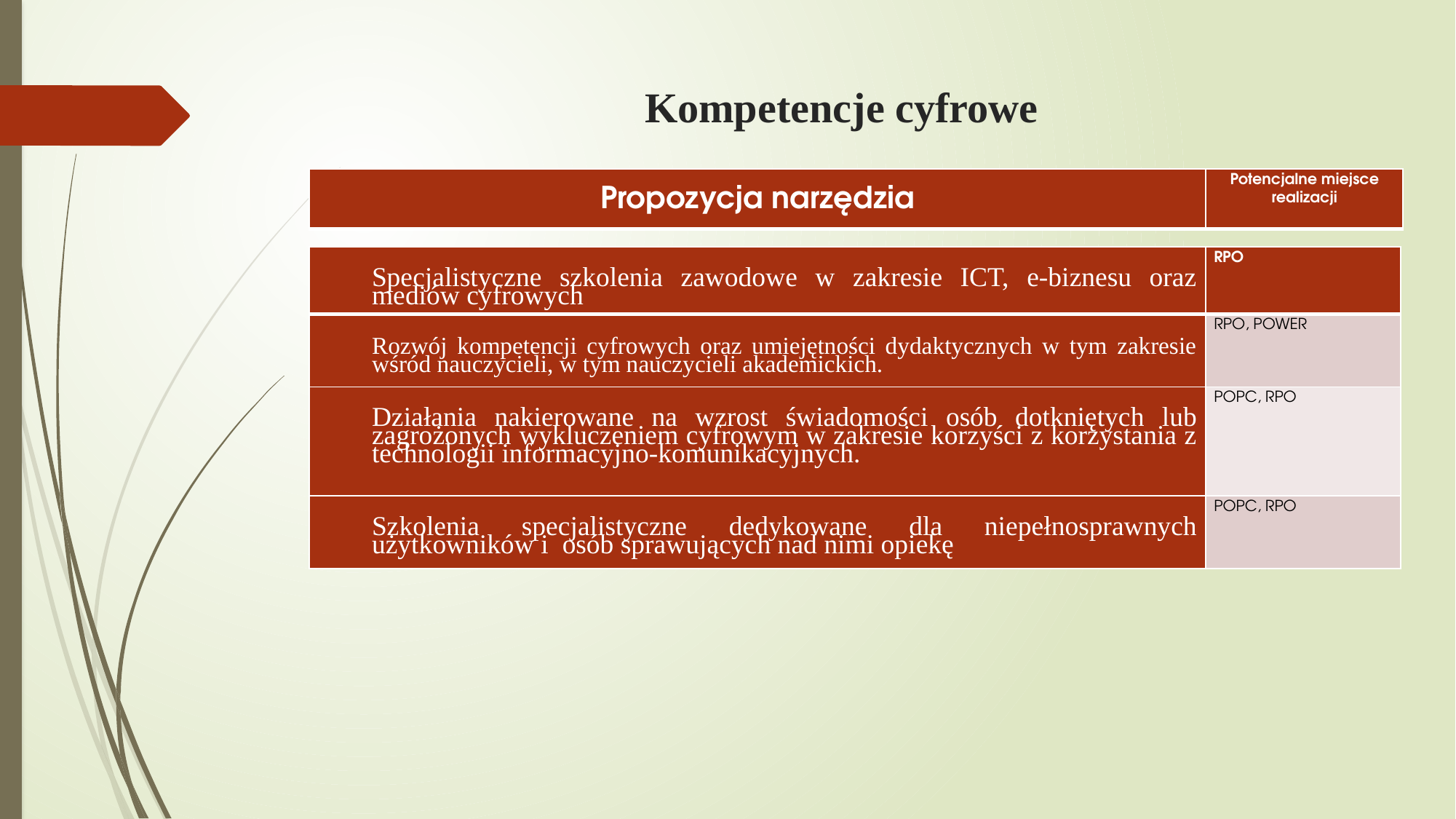

# Kompetencje cyfrowe
| Propozycja narzędzia | Potencjalne miejsce realizacji |
| --- | --- |
| Specjalistyczne szkolenia zawodowe w zakresie ICT, e-biznesu oraz mediów cyfrowych | RPO |
| --- | --- |
| Rozwój kompetencji cyfrowych oraz umiejętności dydaktycznych w tym zakresie wśród nauczycieli, w tym nauczycieli akademickich. | RPO, POWER |
| Działania nakierowane na wzrost świadomości osób dotkniętych lub zagrożonych wykluczeniem cyfrowym w zakresie korzyści z korzystania z technologii informacyjno-komunikacyjnych. | POPC, RPO |
| Szkolenia specjalistyczne dedykowane dla niepełnosprawnych użytkowników i osób sprawujących nad nimi opiekę | POPC, RPO |